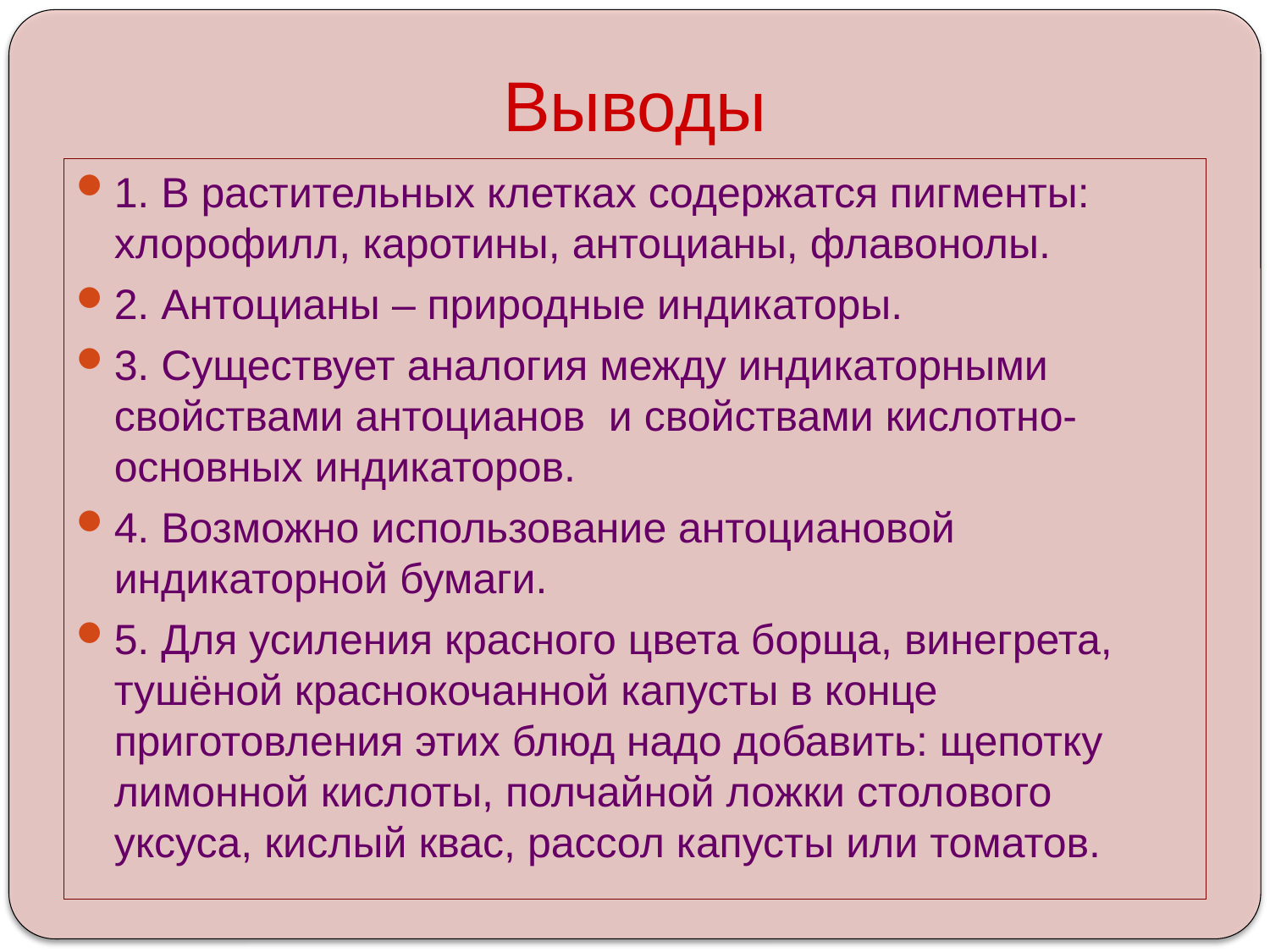

# Выводы
1. В растительных клетках содержатся пигменты: хлорофилл, каротины, антоцианы, флавонолы.
2. Антоцианы – природные индикаторы.
3. Существует аналогия между индикаторными свойствами антоцианов  и свойствами кислотно-основных индикаторов.
4. Возможно использование антоциановой индикаторной бумаги.
5. Для усиления красного цвета борща, винегрета, тушёной краснокочанной капусты в конце приготовления этих блюд надо добавить: щепотку лимонной кислоты, полчайной ложки столового уксуса, кислый квас, рассол капусты или томатов.